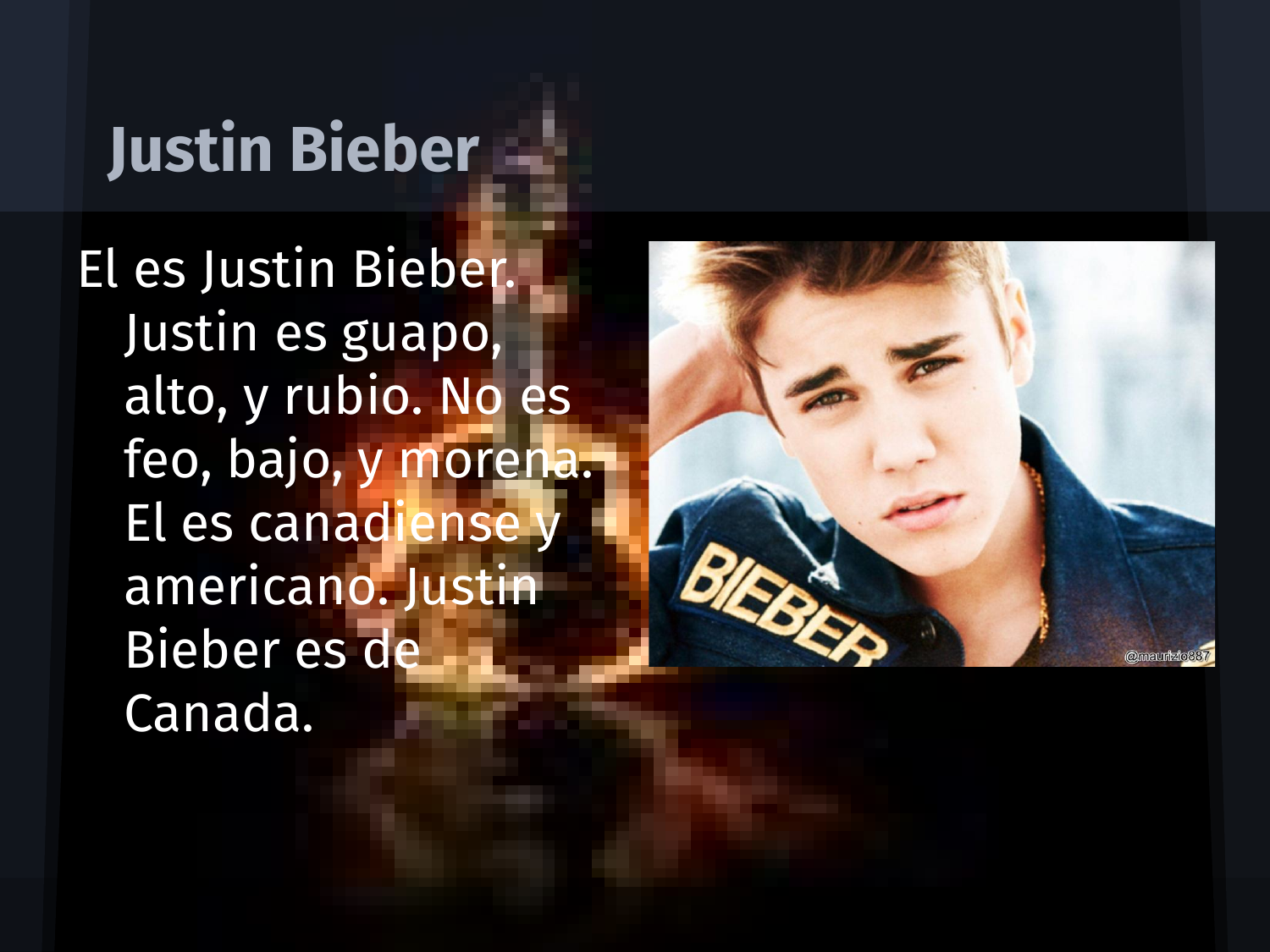

# Justin Bieber
El es Justin Bieber. Justin es guapo, alto, y rubio. No es feo, bajo, y morena. El es canadiense y americano. Justin Bieber es de Canada.